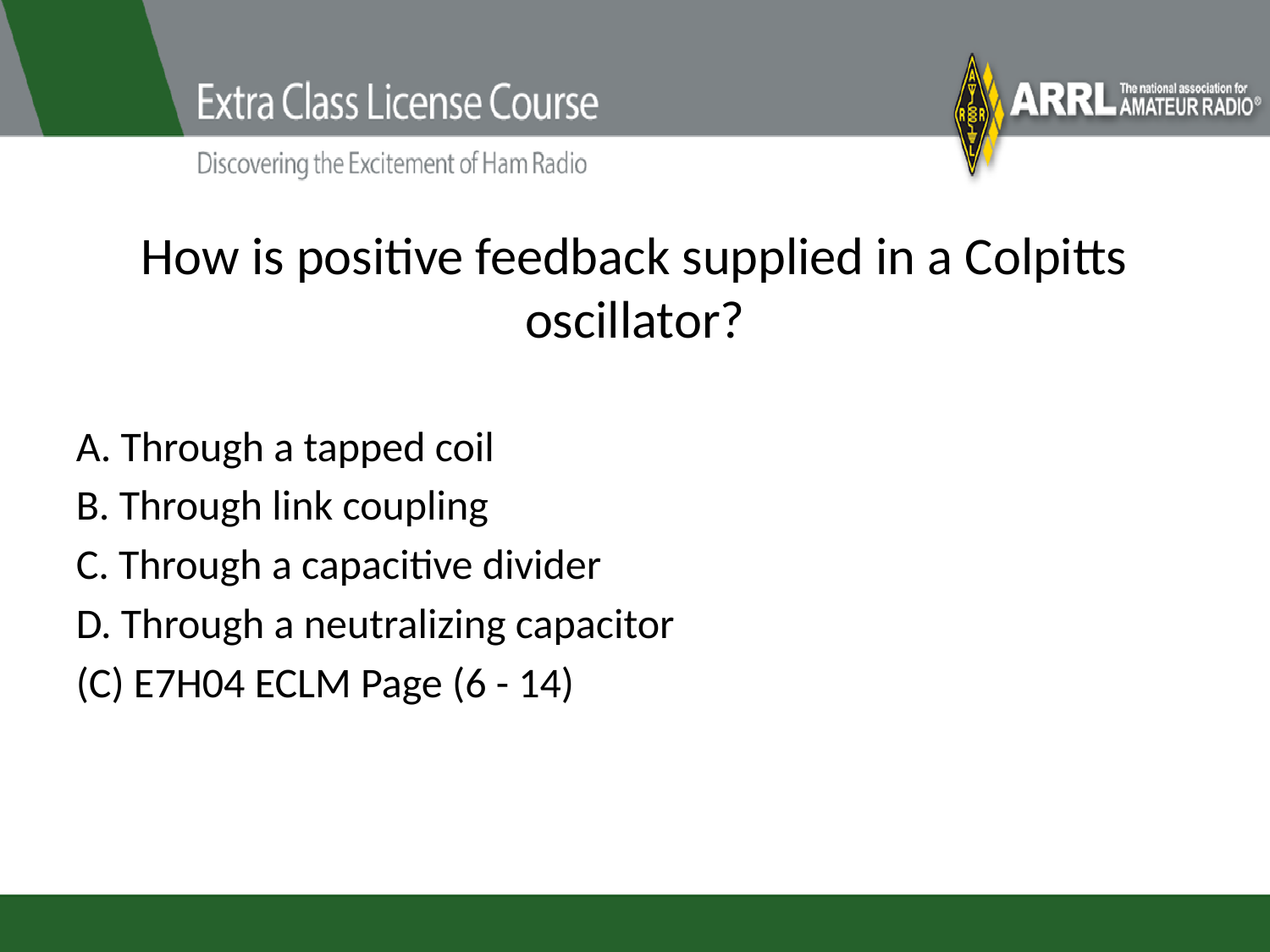

# How is positive feedback supplied in a Colpitts oscillator?
A. Through a tapped coil
B. Through link coupling
C. Through a capacitive divider
D. Through a neutralizing capacitor
(C) E7H04 ECLM Page (6 - 14)